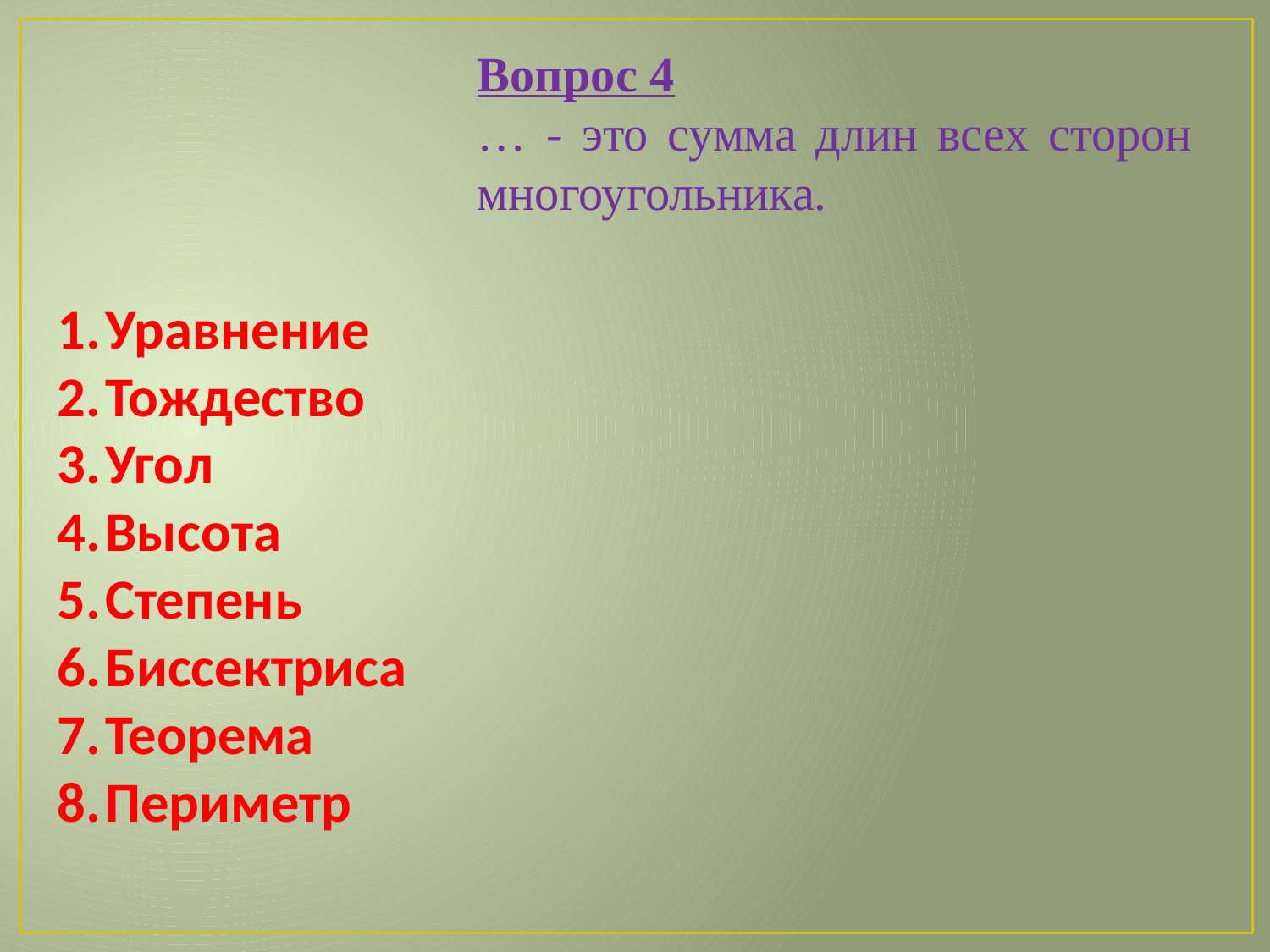

Вопрос 4
… - это сумма длин всех сторон многоугольника.
Уравнение
Тождество
Угол
Высота
Степень
Биссектриса
Теорема
Периметр